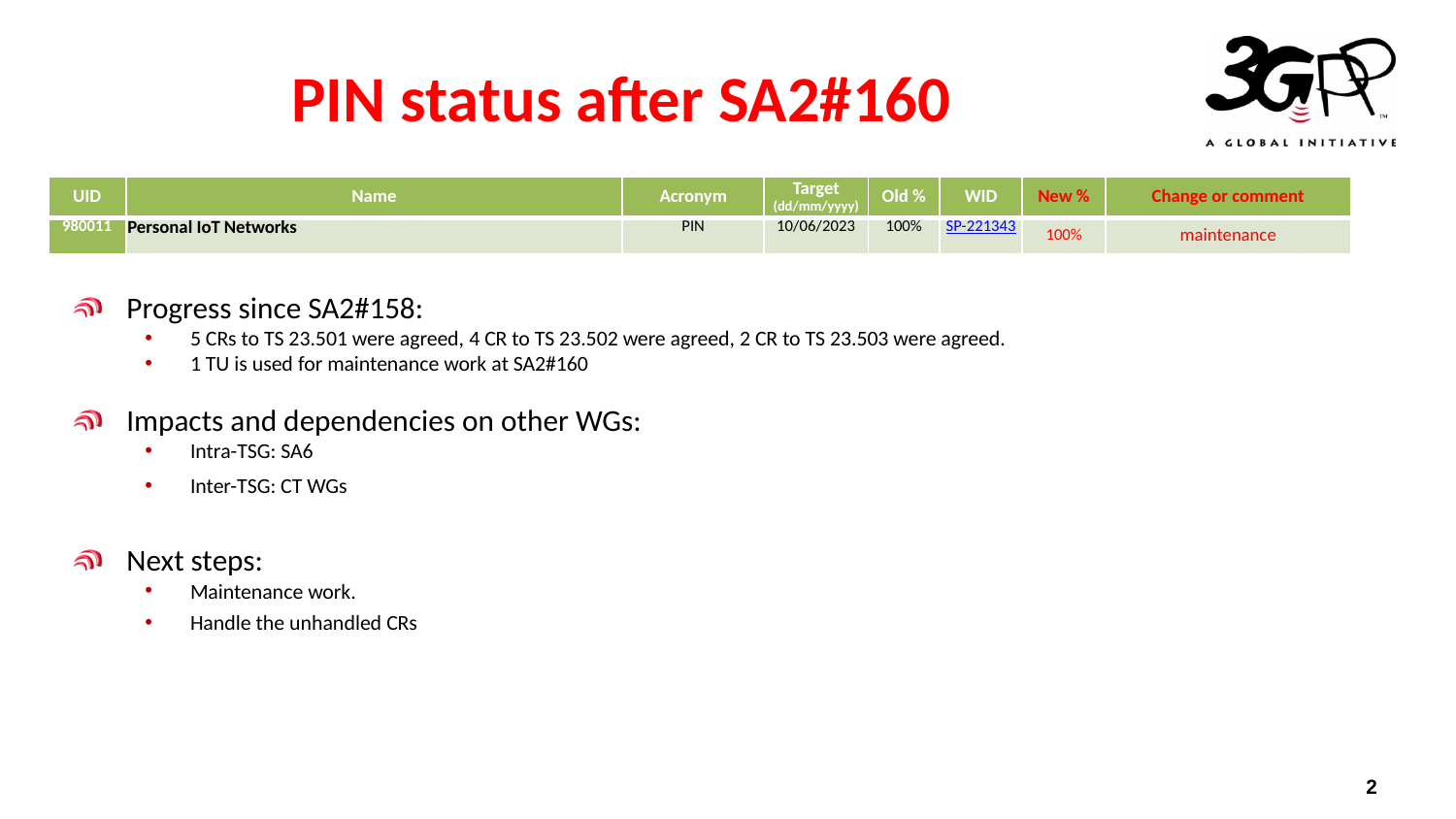

# PIN status after SA2#160
| UID | Name | Acronym | Target (dd/mm/yyyy) | Old % | WID | New % | Change or comment |
| --- | --- | --- | --- | --- | --- | --- | --- |
| 980011 | Personal IoT Networks | PIN | 10/06/2023 | 100% | SP-221343 | 100% | maintenance |
Progress since SA2#158:
5 CRs to TS 23.501 were agreed, 4 CR to TS 23.502 were agreed, 2 CR to TS 23.503 were agreed.
1 TU is used for maintenance work at SA2#160

Impacts and dependencies on other WGs:
Intra-TSG: SA6
Inter-TSG: CT WGs

Next steps:
Maintenance work.
Handle the unhandled CRs